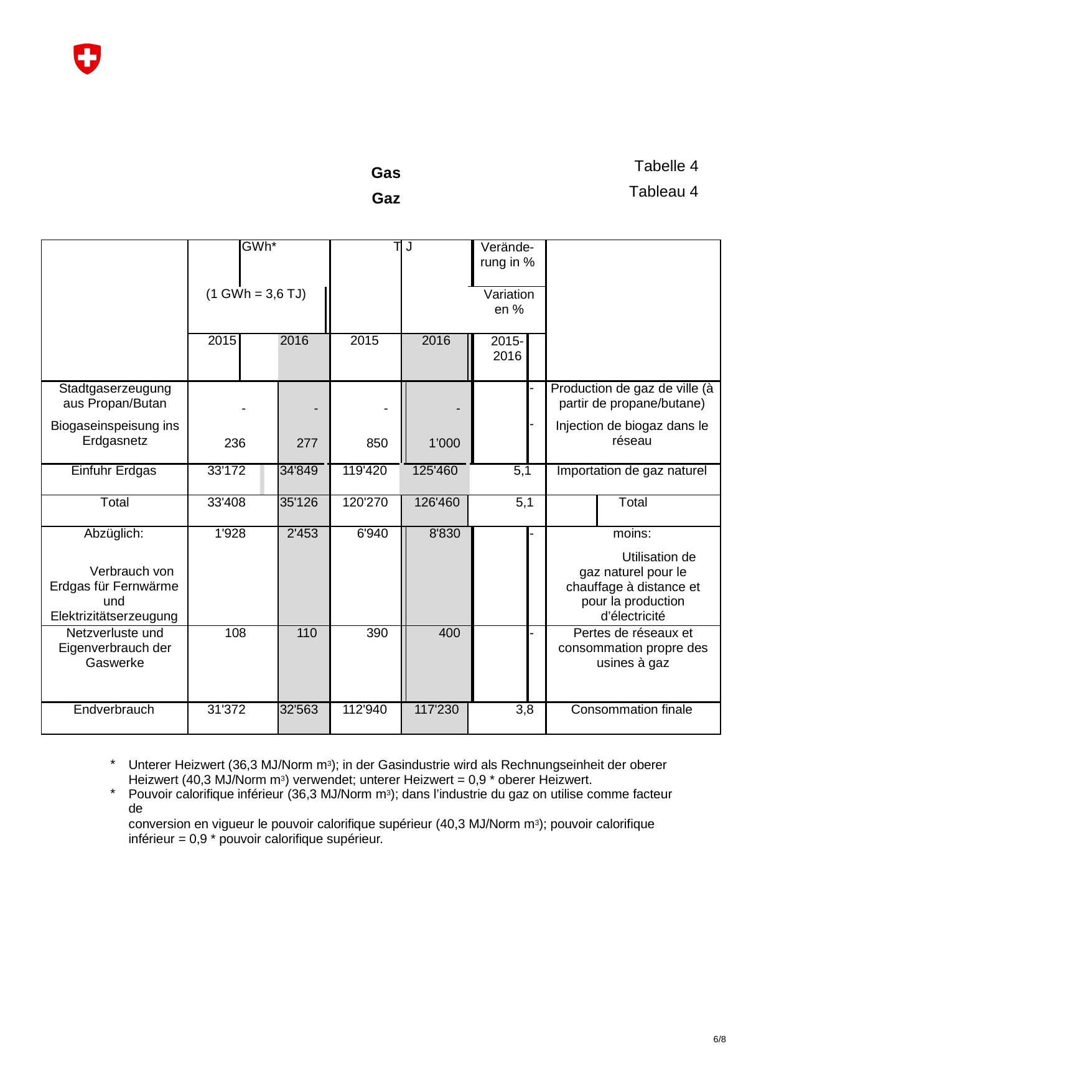

Gas Gaz
Tabelle 4
Tableau 4
|  |  | GWh\* |  |  |  | T |  | J |  |  | Verände- rung in % |  |  |  |
| --- | --- | --- | --- | --- | --- | --- | --- | --- | --- | --- | --- | --- | --- | --- |
|  | (1 GWh = 3,6 TJ) |  |  |  |  |  |  |  |  | Variation en % |  |  |  |  |
|  | 2015 |  | 2016 |  |  | 2015 | 2016 |  |  |  | 2015- 2016 |  |  |  |
| Stadtgaserzeugung aus Propan/Butan Biogaseinspeisung ins Erdgasnetz | - 236 |  |  | - 277 |  | - 850 |  |  | - 1’000 |  |  | - - | Production de gaz de ville (à partir de propane/butane) Injection de biogaz dans le réseau |  |
| Einfuhr Erdgas | 33'172 |  | 34'849 |  |  | 119'420 | 125'460 |  |  | 5,1 |  |  | Importation de gaz naturel |  |
| Total | 33'408 |  | 35'126 |  |  | 120'270 | 126'460 |  |  | 5,1 |  |  |  | Total |
| Abzüglich: Verbrauch von Erdgas für Fernwärme und Elektrizitätserzeugung | 1'928 |  | 2'453 |  |  | 6'940 |  |  | 8'830 |  |  | - | moins: Utilisation de gaz naturel pour le chauffage à distance et pour la production d’électricité |  |
| Netzverluste und Eigenverbrauch der Gaswerke | 108 |  |  | 110 |  | 390 |  |  | 400 |  |  | - | Pertes de réseaux et consommation propre des usines à gaz |  |
| Endverbrauch | 31'372 |  | 32'563 |  |  | 112'940 | 117'230 |  |  | 3,8 |  |  | Consommation finale |  |

Unterer Heizwert (36,3 MJ/Norm m3); in der Gasindustrie wird als Rechnungseinheit der oberer Heizwert (40,3 MJ/Norm m3) verwendet; unterer Heizwert = 0,9 * oberer Heizwert.
Pouvoir calorifique inférieur (36,3 MJ/Norm m3); dans l’industrie du gaz on utilise comme facteur de
conversion en vigueur le pouvoir calorifique supérieur (40,3 MJ/Norm m3); pouvoir calorifique inférieur = 0,9 * pouvoir calorifique supérieur.
6/8